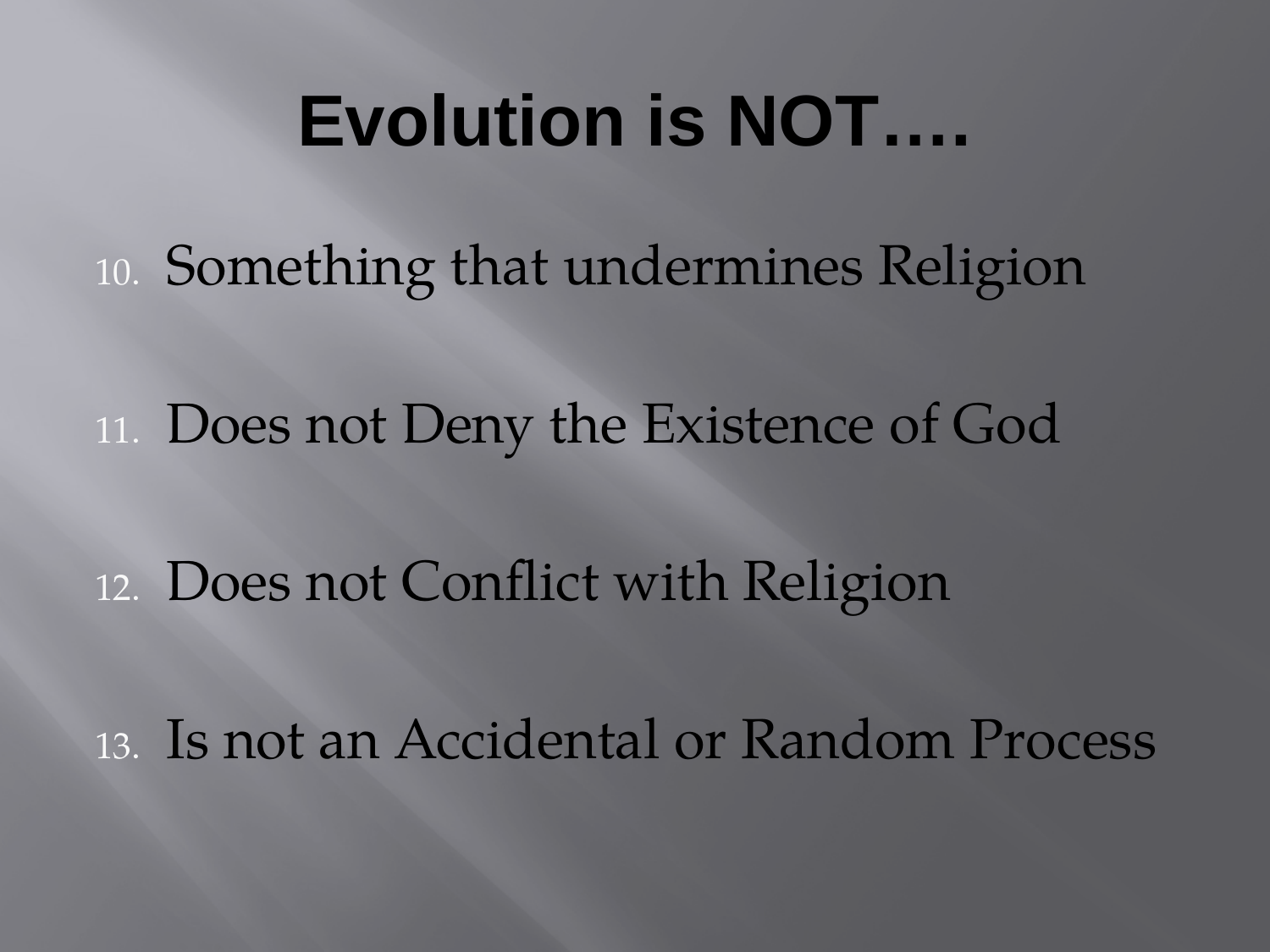

# Evolution is NOT….
Something that undermines Religion

Does not Deny the Existence of God

Does not Conflict with Religion

Is not an Accidental or Random Process